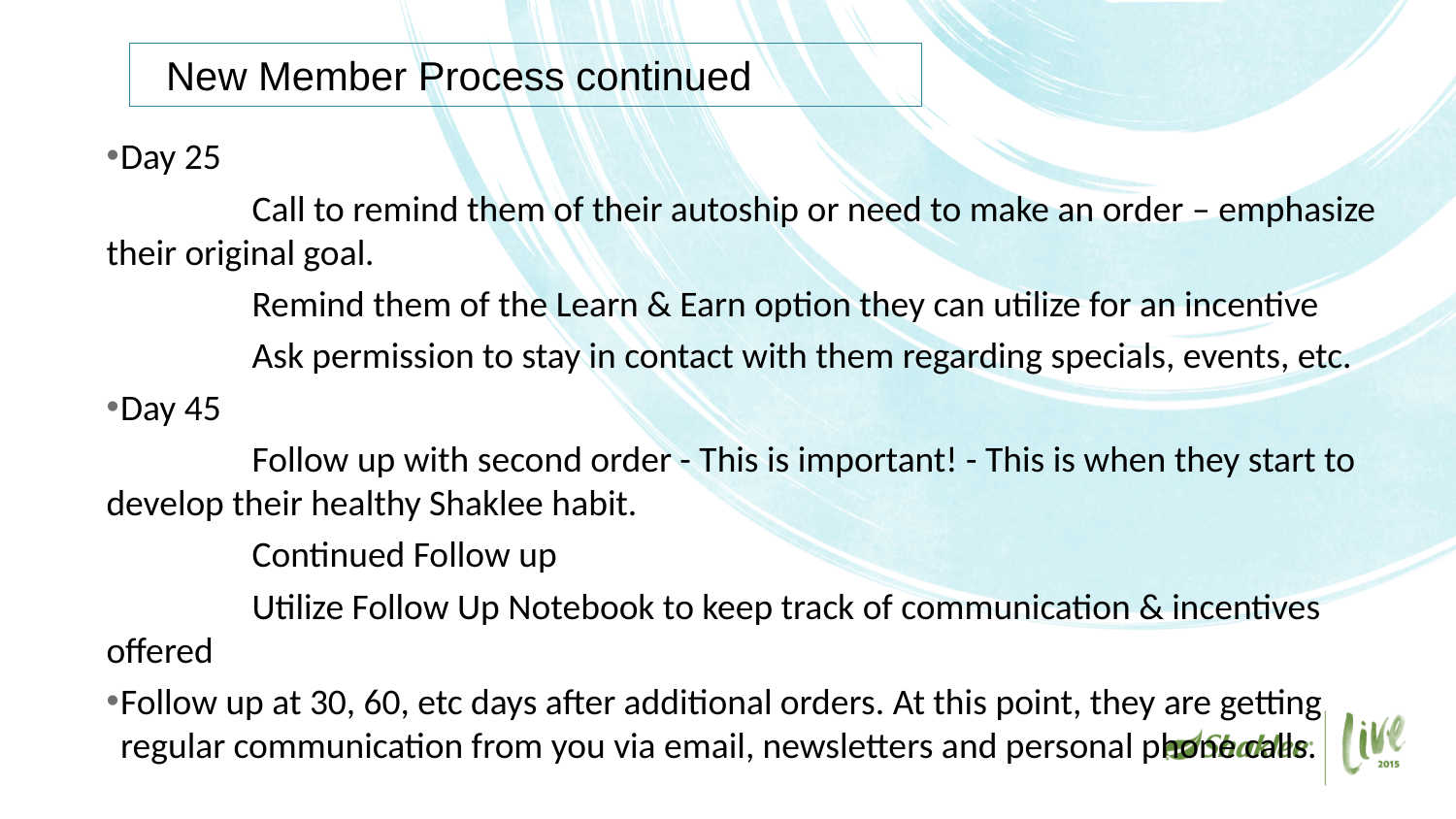

New Member Process continued
Day 25
	Call to remind them of their autoship or need to make an order – emphasize their original goal.
	Remind them of the Learn & Earn option they can utilize for an incentive
	Ask permission to stay in contact with them regarding specials, events, etc.
Day 45
	Follow up with second order - This is important! - This is when they start to develop their healthy Shaklee habit.
	Continued Follow up
	Utilize Follow Up Notebook to keep track of communication & incentives offered
Follow up at 30, 60, etc days after additional orders. At this point, they are getting regular communication from you via email, newsletters and personal phone calls.